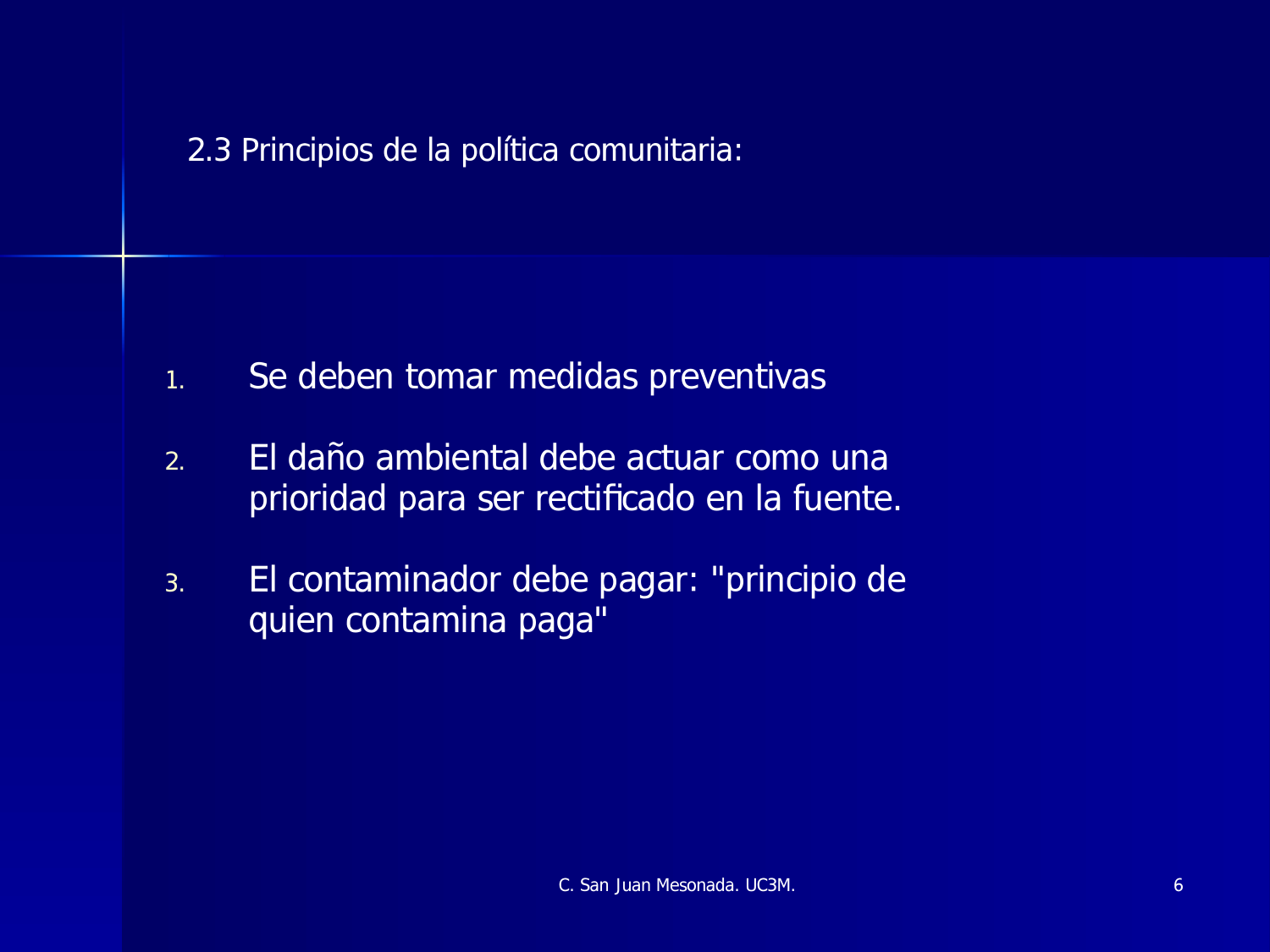

2.3 Principios de la política comunitaria:
Se deben tomar medidas preventivas

El daño ambiental debe actuar como una prioridad para ser rectificado en la fuente.

El contaminador debe pagar: "principio de quien contamina paga"
C. San Juan Mesonada. UC3M.
6